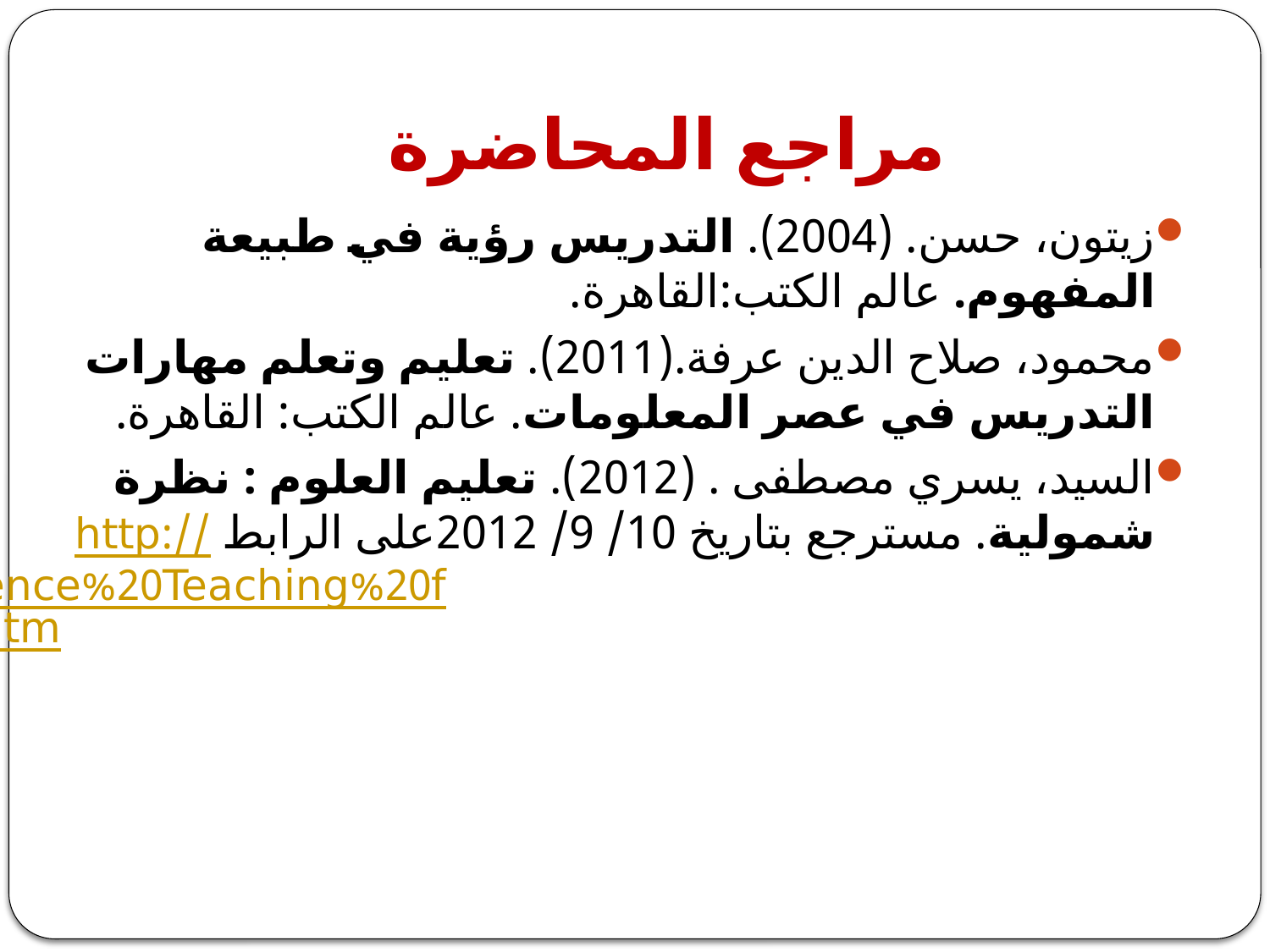

# مراجع المحاضرة
زيتون، حسن. (2004). التدريس رؤية في طبيعة المفهوم. عالم الكتب:القاهرة.
محمود، صلاح الدين عرفة.(2011). تعليم وتعلم مهارات التدريس في عصر المعلومات. عالم الكتب: القاهرة.
السيد، يسري مصطفى . (2012). تعليم العلوم : نظرة شمولية. مسترجع بتاريخ 10/ 9/ 2012على الرابط http://www.khayma.com/yousry/Science%20Teaching%20for%20Beginners%20Lect%203.htm